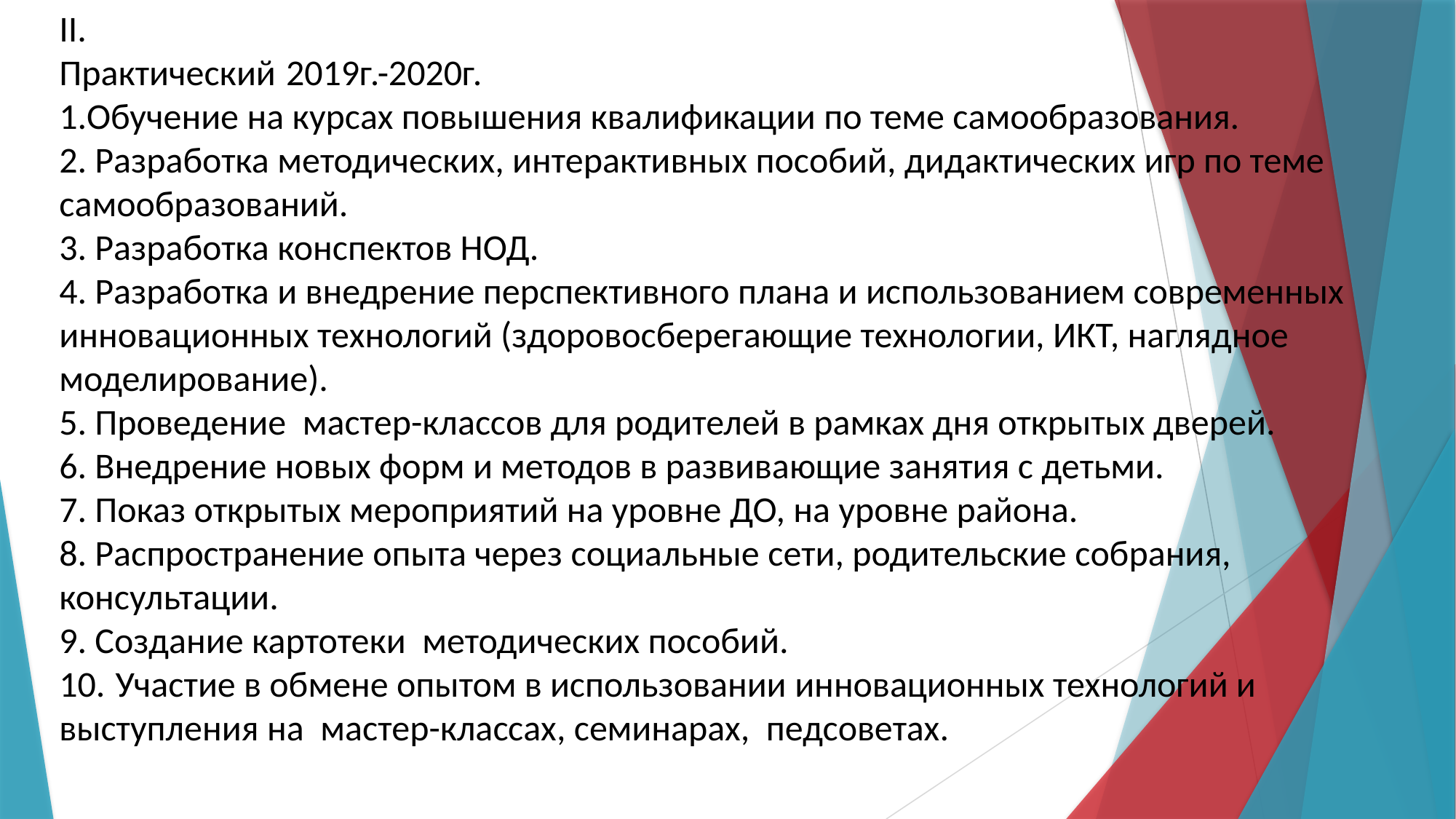

II.
Практический 2019г.-2020г.
1.Обучение на курсах повышения квалификации по теме самообразования.
2. Разработка методических, интерактивных пособий, дидактических игр по теме самообразований.
3. Разработка конспектов НОД.
4. Разработка и внедрение перспективного плана и использованием современных инновационных технологий (здоровосберегающие технологии, ИКТ, наглядное моделирование).
5. Проведение  мастер-классов для родителей в рамках дня открытых дверей.
6. Внедрение новых форм и методов в развивающие занятия с детьми.
7. Показ открытых мероприятий на уровне ДО, на уровне района.
8. Распространение опыта через социальные сети, родительские собрания, консультации.
9. Создание картотеки  методических пособий.
10. Участие в обмене опытом в использовании инновационных технологий и
выступления на  мастер-классах, семинарах,  педсоветах.